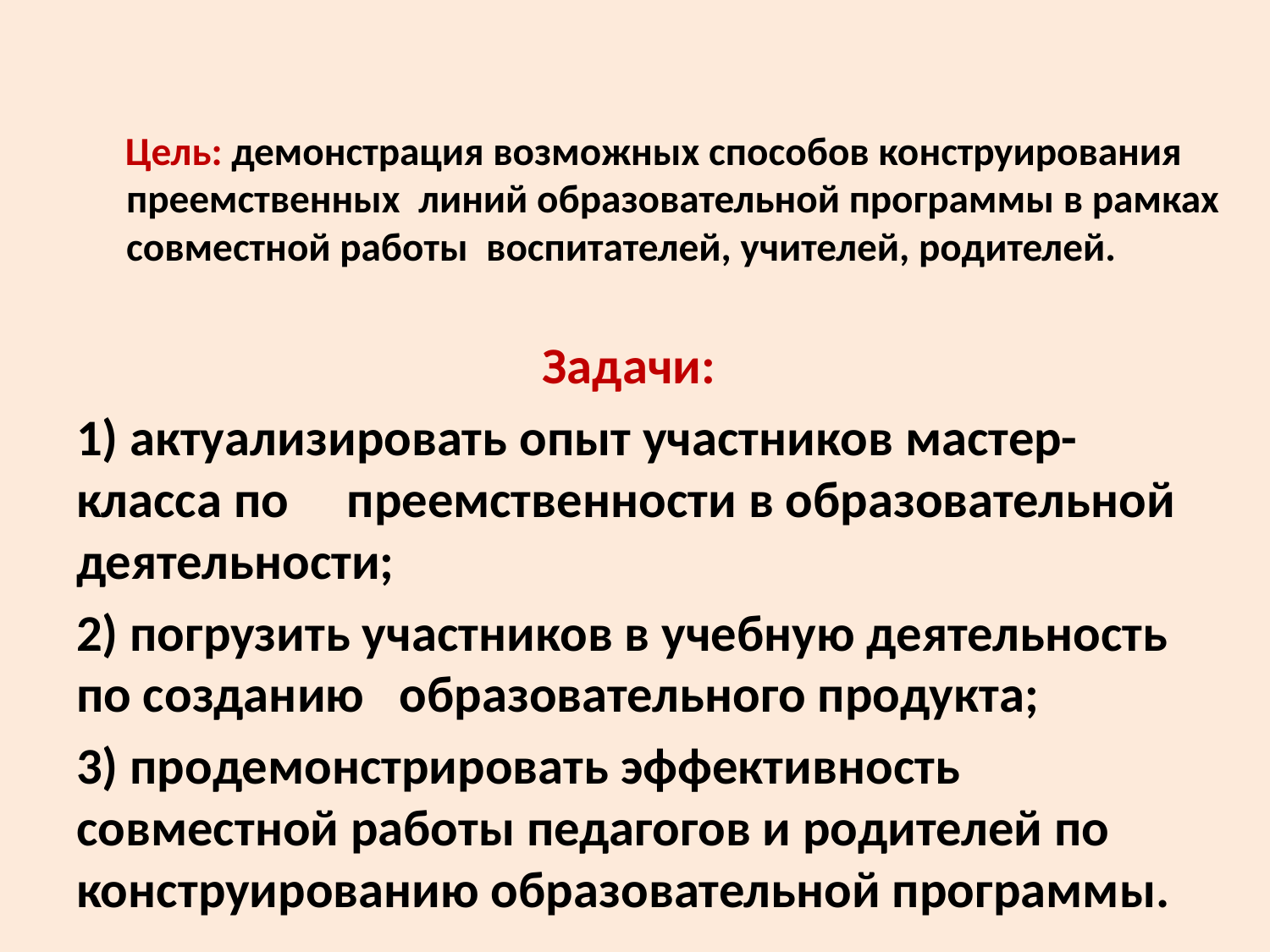

# Цель: демонстрация возможных способов конструирования преемственных  линий образовательной программы в рамках совместной работы  воспитателей, учителей, родителей.
Задачи:
1) актуализировать опыт участников мастер-класса по     преемственности в образовательной деятельности;
2) погрузить участников в учебную деятельность по созданию   образовательного продукта;
3) продемонстрировать эффективность совместной работы педагогов и родителей по конструированию образовательной программы.